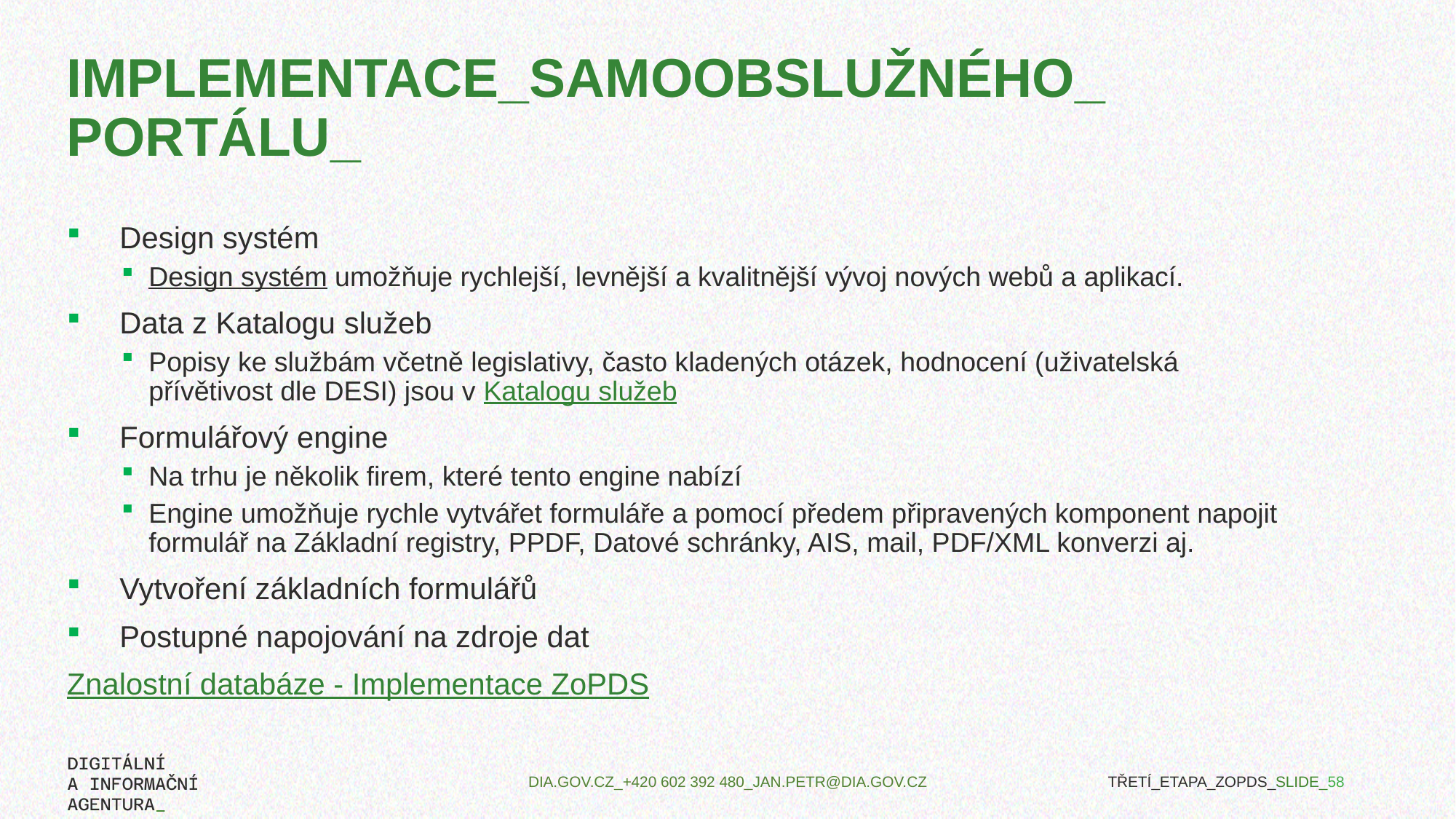

# Implementace_Samoobslužného_ portálu_
Design systém
Design systém umožňuje rychlejší, levnější a kvalitnější vývoj nových webů a aplikací.
Data z Katalogu služeb
Popisy ke službám včetně legislativy, často kladených otázek, hodnocení (uživatelská přívětivost dle DESI) jsou v Katalogu služeb
Formulářový engine
Na trhu je několik firem, které tento engine nabízí
Engine umožňuje rychle vytvářet formuláře a pomocí předem připravených komponent napojit formulář na Základní registry, PPDF, Datové schránky, AIS, mail, PDF/XML konverzi aj.
Vytvoření základních formulářů
Postupné napojování na zdroje dat
Znalostní databáze - Implementace ZoPDS
TŘETÍ_ETAPA_ZOPDS_SLIDE_58
DIA.GOV.CZ_+420 602 392 480_JAN.PETR@DIA.GOV.CZ